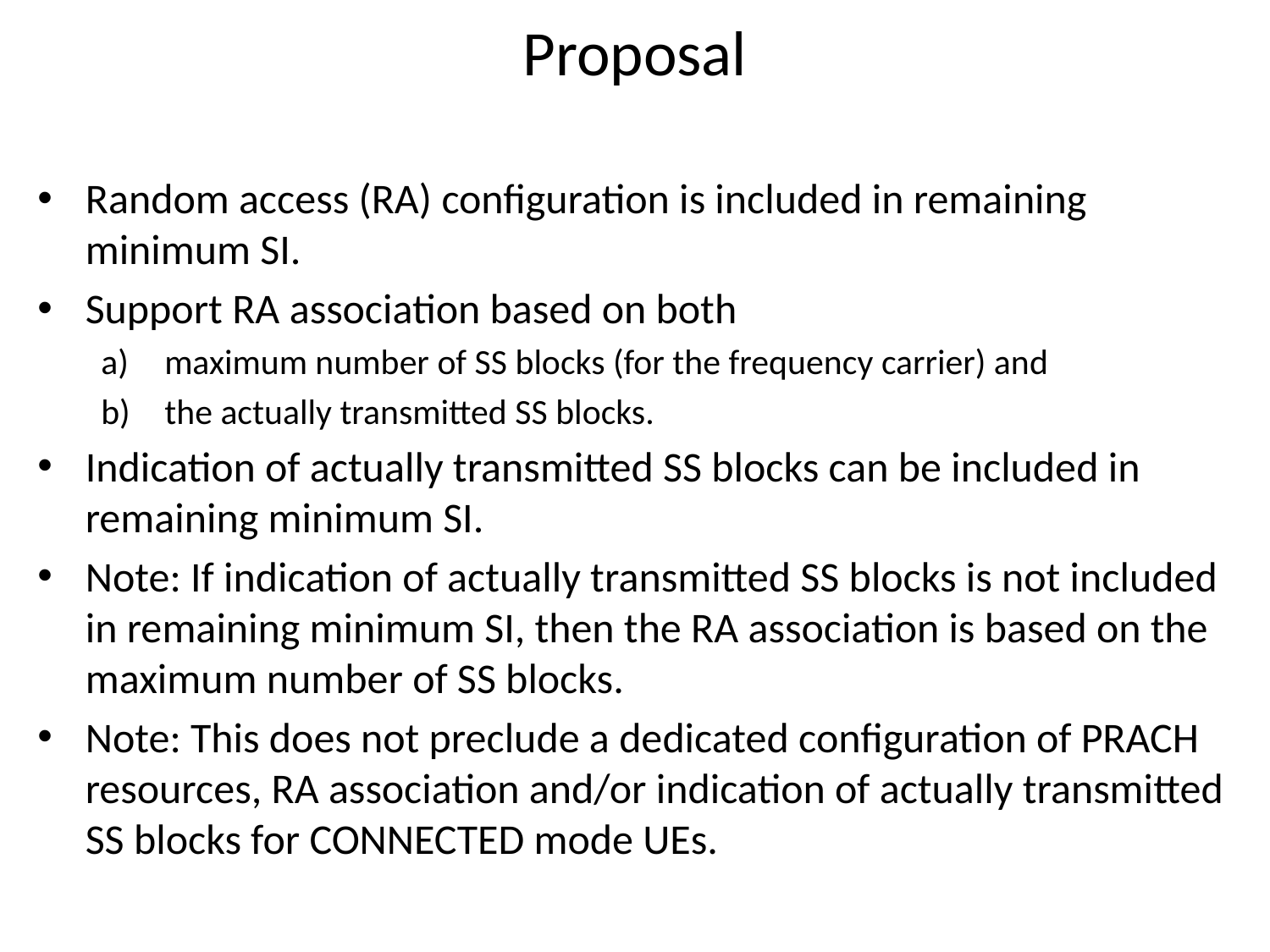

# Proposal

Random access (RA) configuration is included in remaining minimum SI.
Support RA association based on both
maximum number of SS blocks (for the frequency carrier) and
the actually transmitted SS blocks.
Indication of actually transmitted SS blocks can be included in remaining minimum SI.
Note: If indication of actually transmitted SS blocks is not included in remaining minimum SI, then the RA association is based on the maximum number of SS blocks.
Note: This does not preclude a dedicated configuration of PRACH resources, RA association and/or indication of actually transmitted SS blocks for CONNECTED mode UEs.